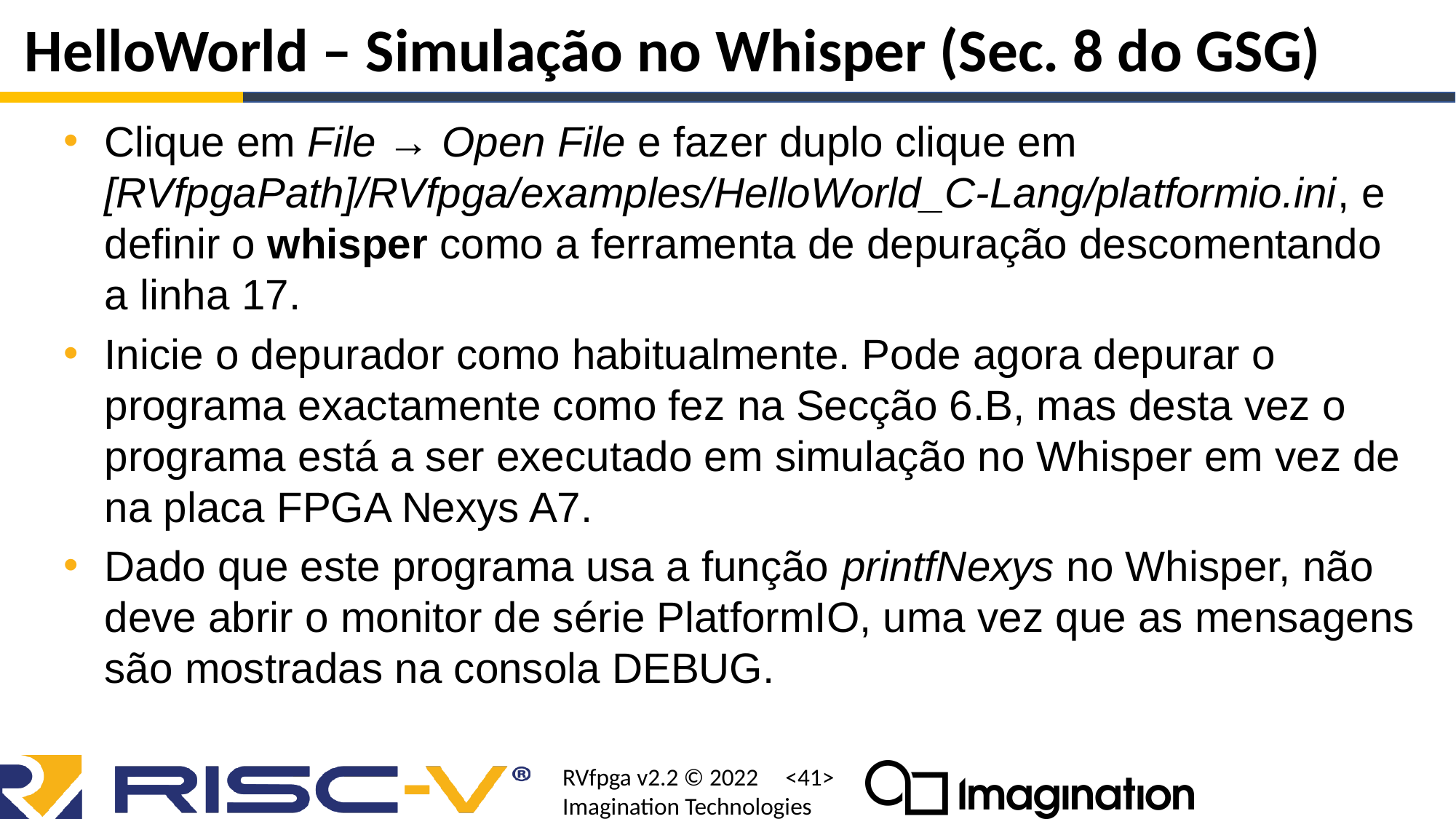

# HelloWorld – Simulação no Whisper (Sec. 8 do GSG)
Clique em File → Open File e fazer duplo clique em [RVfpgaPath]/RVfpga/examples/HelloWorld_C-Lang/platformio.ini, e definir o whisper como a ferramenta de depuração descomentando a linha 17.
Inicie o depurador como habitualmente. Pode agora depurar o programa exactamente como fez na Secção 6.B, mas desta vez o programa está a ser executado em simulação no Whisper em vez de na placa FPGA Nexys A7.
Dado que este programa usa a função printfNexys no Whisper, não deve abrir o monitor de série PlatformIO, uma vez que as mensagens são mostradas na consola DEBUG.